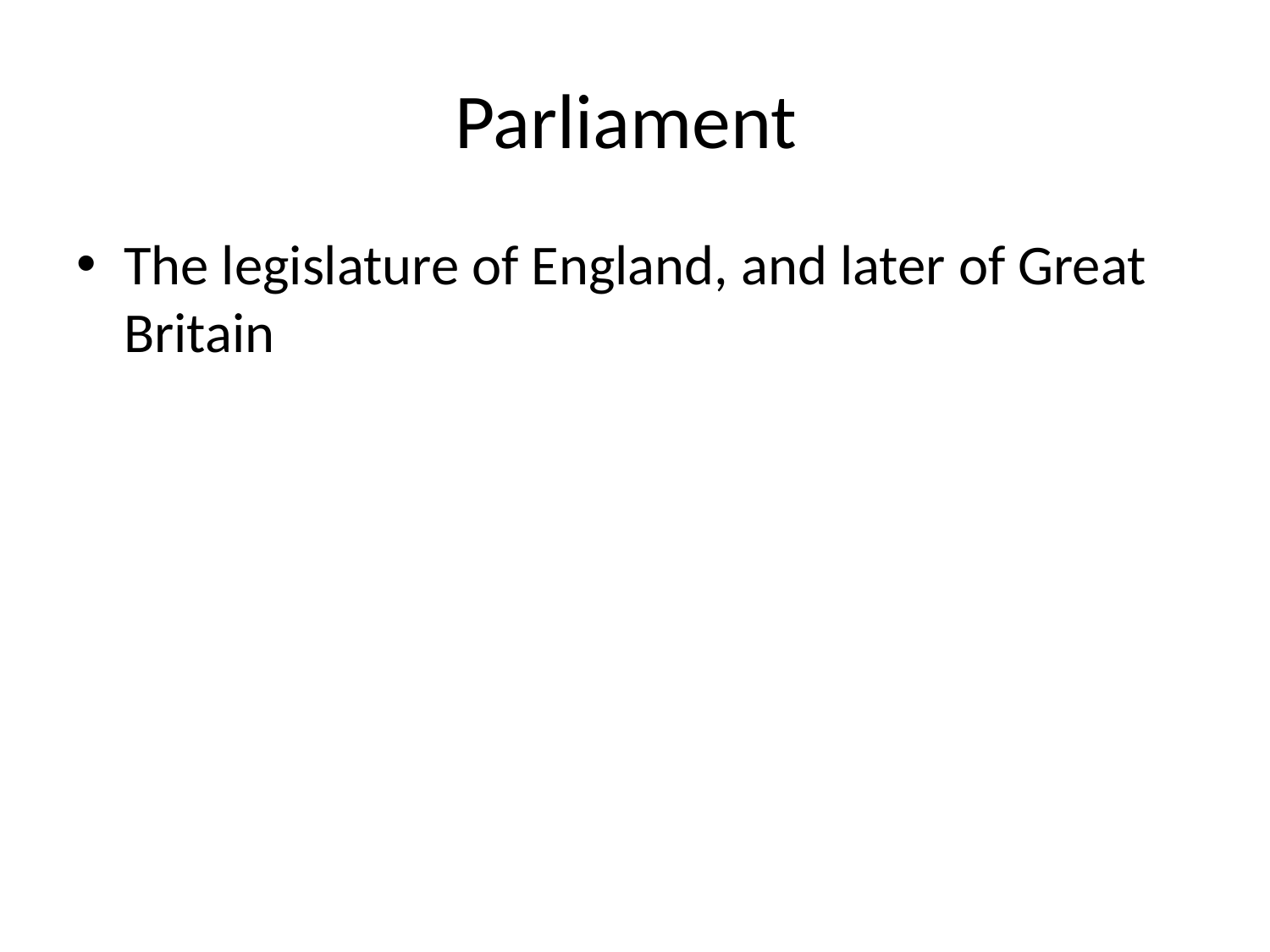

# Parliament
The legislature of England, and later of Great Britain